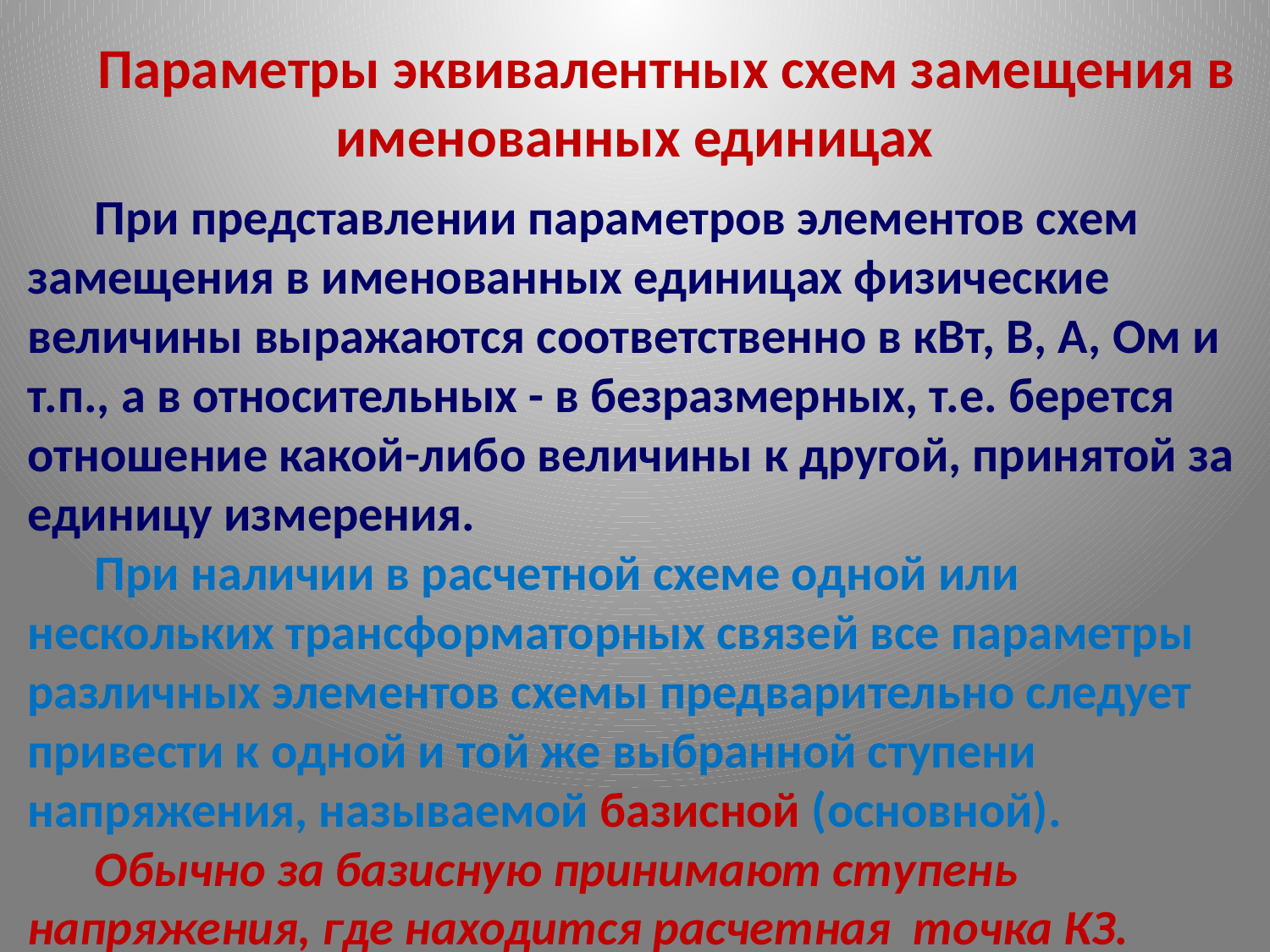

#

     Параметры эквивалентных схем замещения в именованных единицах
      При представлении параметров элементов схем замещения в именованных единицах физические величины выражаются соответственно в кВт, В, А, Ом и т.п., а в относительных - в безразмерных, т.е. берется отношение какой-либо величины к другой, принятой за единицу измерения.
      При наличии в расчетной схеме одной или нескольких трансформаторных связей все параметры различных элементов схемы предварительно следует привести к одной и той же выбранной ступени напряжения, называемой базисной (основной).
      Обычно за базисную принимают ступень напряжения, где находится расчетная  точка КЗ.